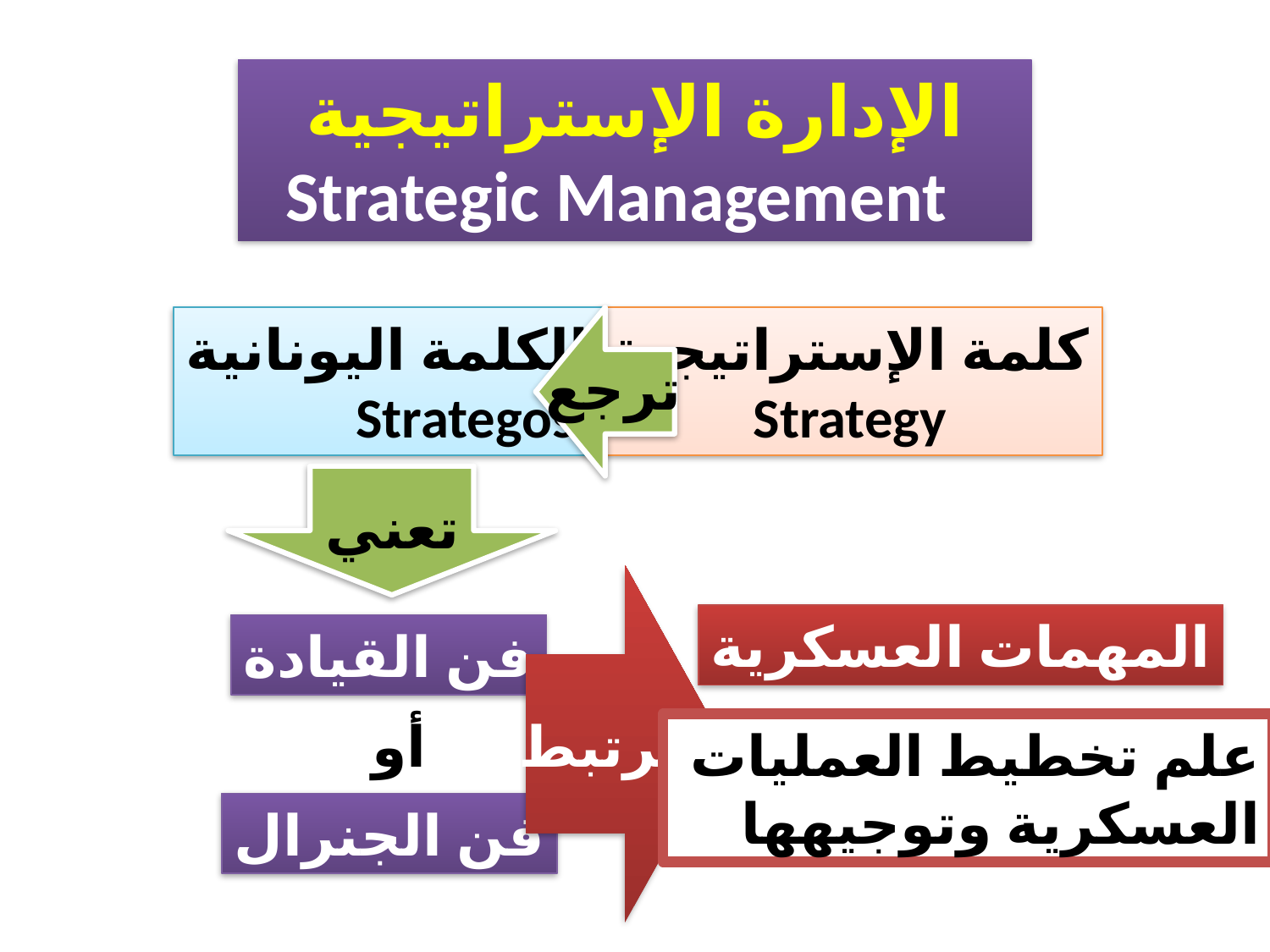

الإدارة الإستراتيجية
  Strategic Management
الكلمة اليونانية
 Strategos

ترجع
كلمة الإستراتيجية
 Strategy

تعني
فن القيادة
أو
فن الجنرال

المهمات العسكرية
علم تخطيط العمليات
العسكرية وتوجيهها
ترتبط